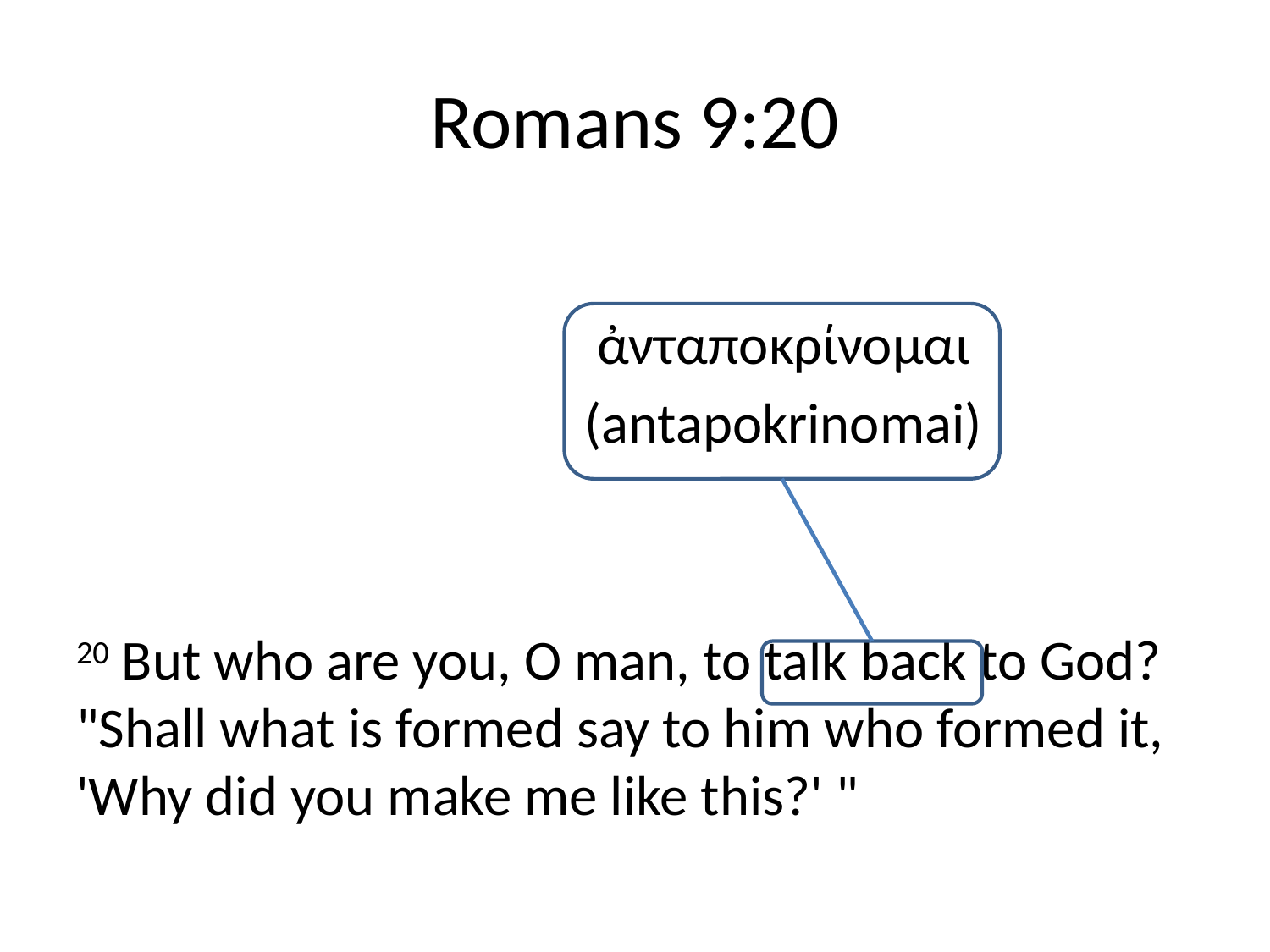

# Romans 9:20

				 ἀνταποκρίνομαι
				(antapokrinomai)

20 But who are you, O man, to talk back to God? "Shall what is formed say to him who formed it, 'Why did you make me like this?' "